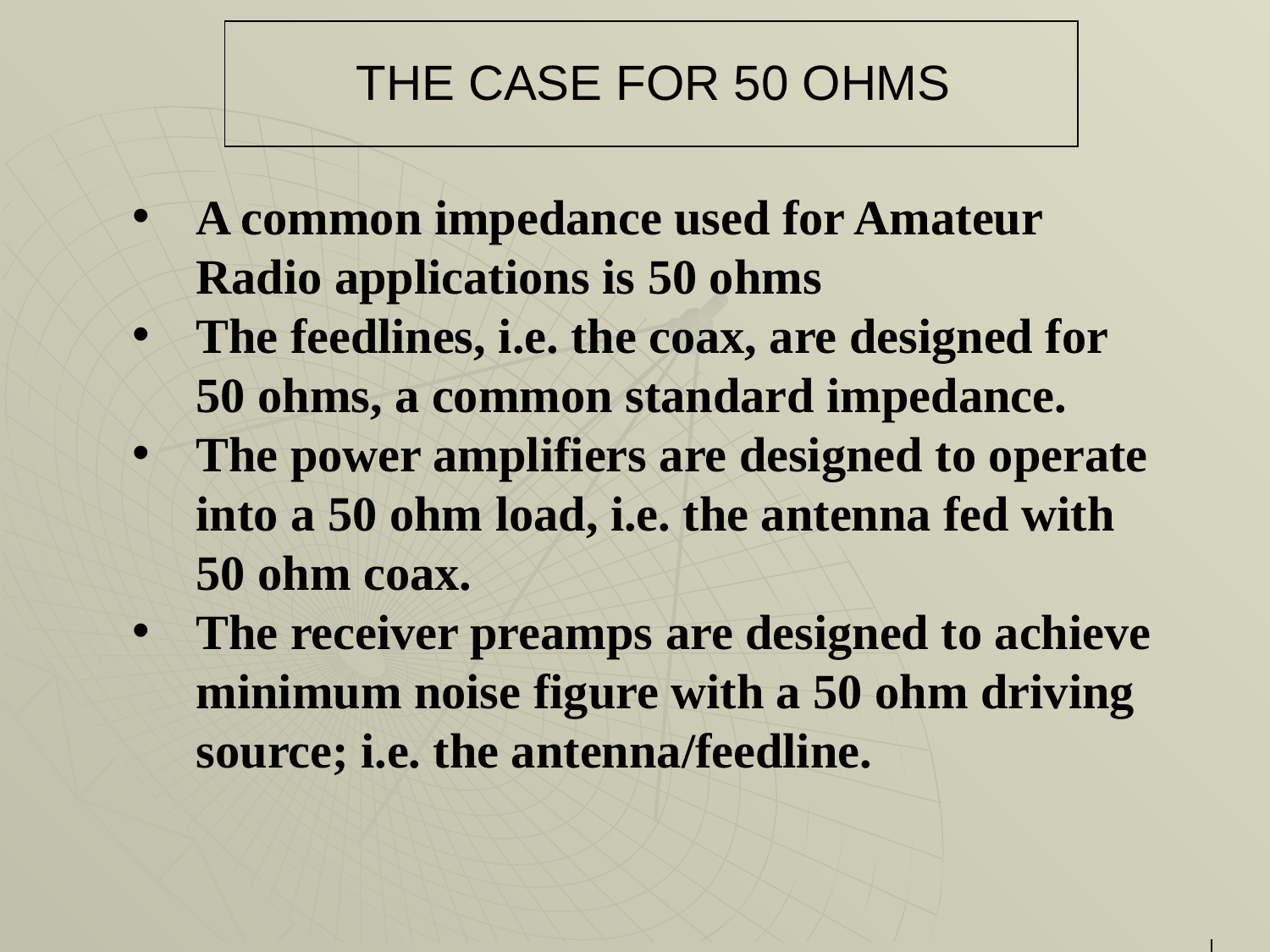

# THE CASE FOR 50 OHMS

A common impedance used for Amateur Radio applications is 50 ohms
The feedlines, i.e. the coax, are designed for 50 ohms, a common standard impedance.
The power amplifiers are designed to operate into a 50 ohm load, i.e. the antenna fed with 50 ohm coax.
The receiver preamps are designed to achieve minimum noise figure with a 50 ohm driving source; i.e. the antenna/feedline.